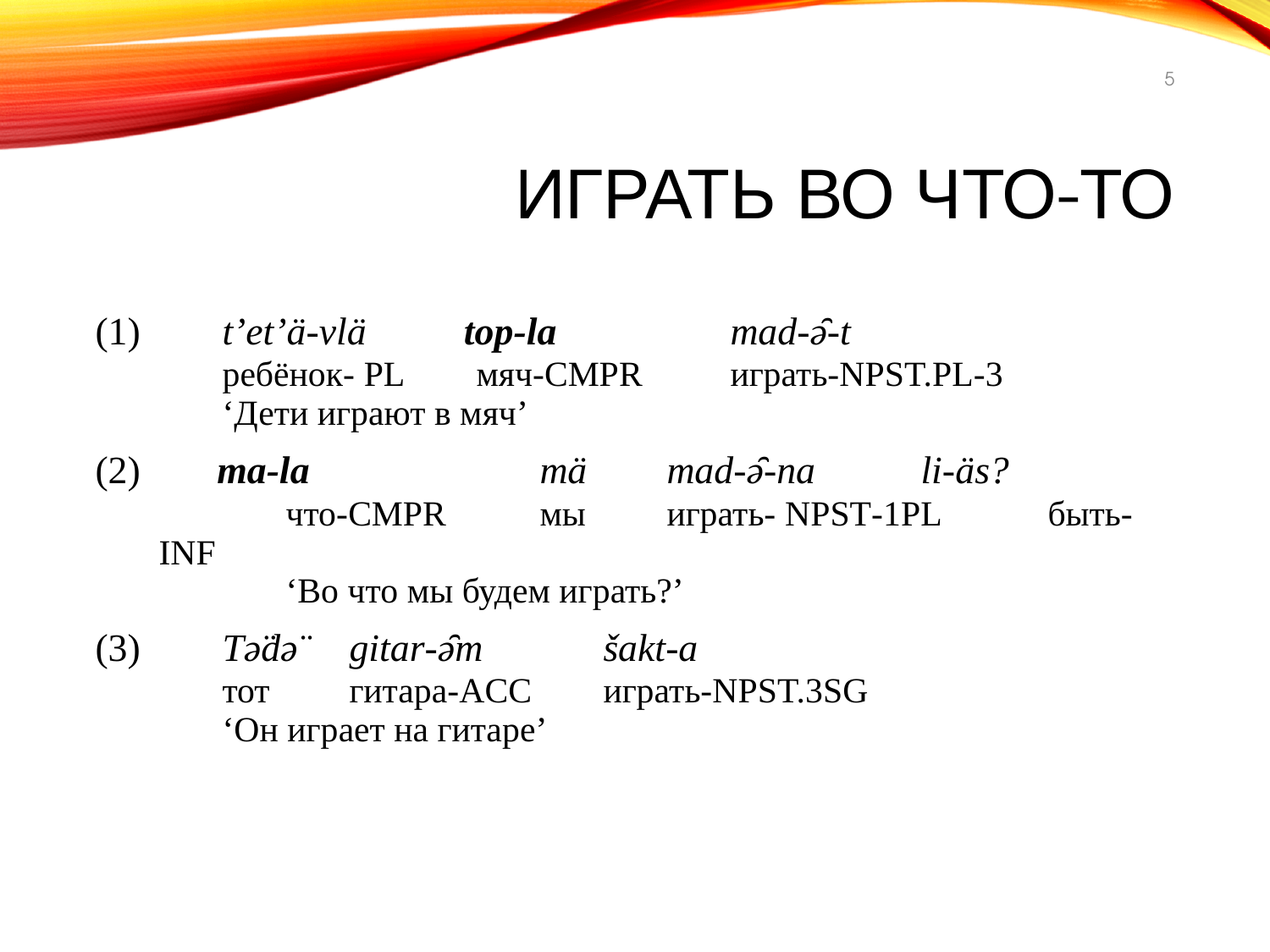

5
# Играть во что-то
(1) 	t’et’ä-vlä          top-la		mad-ə̑-t
	ребёнок- pl        мяч-cmpr	играть-npst.pl-3
	‘Дети играют в мяч’
      ma-la 		mä 	mad-ə̑-na 	li-äs?
	что-cmpr	мы	играть- npst-1pl	быть-inf
	‘Во что мы будем играть?’
(3)	Tə̈də̈ 	gitar-ə̑m 	šakt-a
	тот 	гитара-acc 	играть-npst.3sg
	‘Он играет на гитаре’